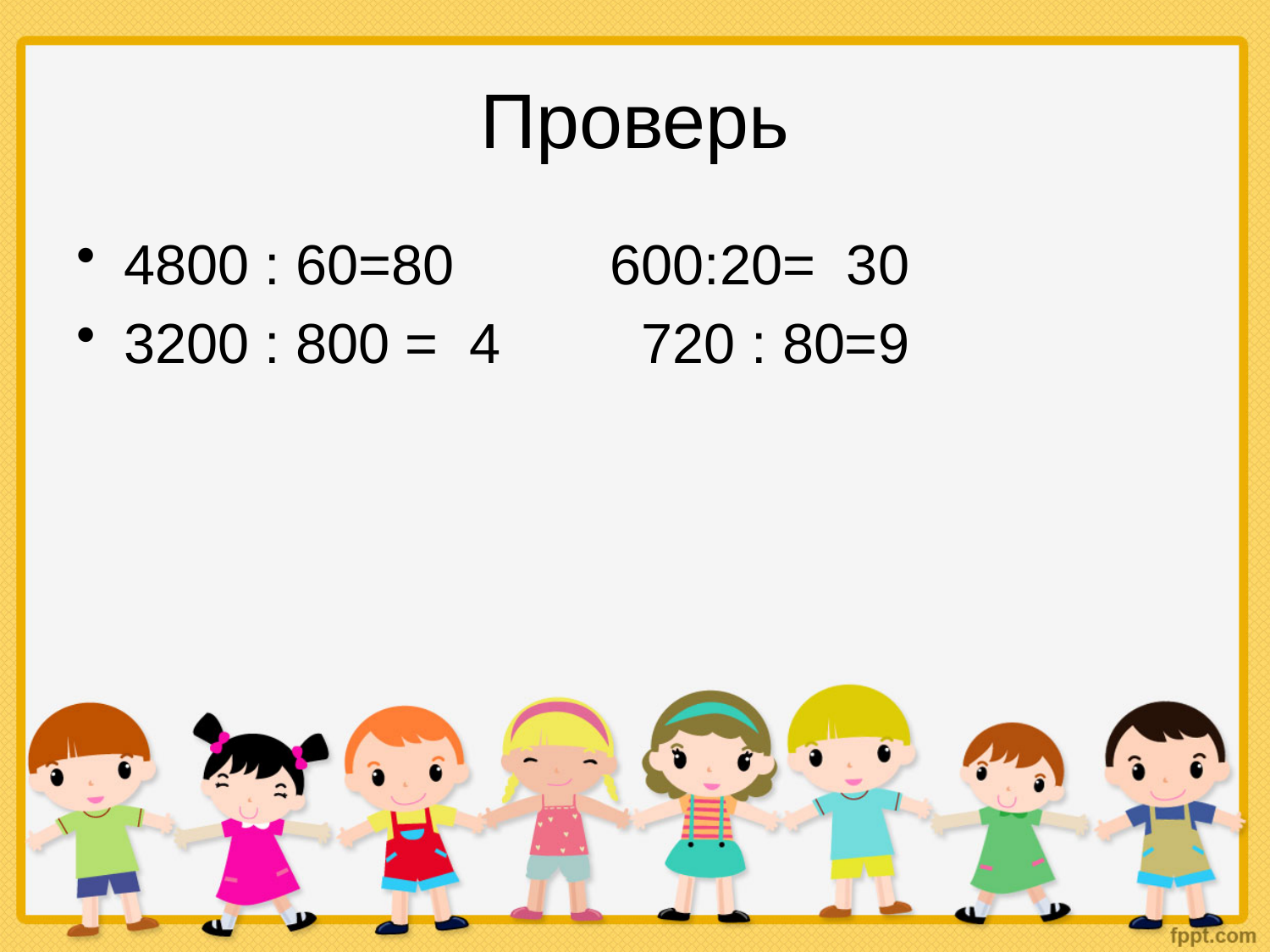

# Проверь
4800 : 60=80          600:20=  30
3200 : 800 =  4         720 : 80=9